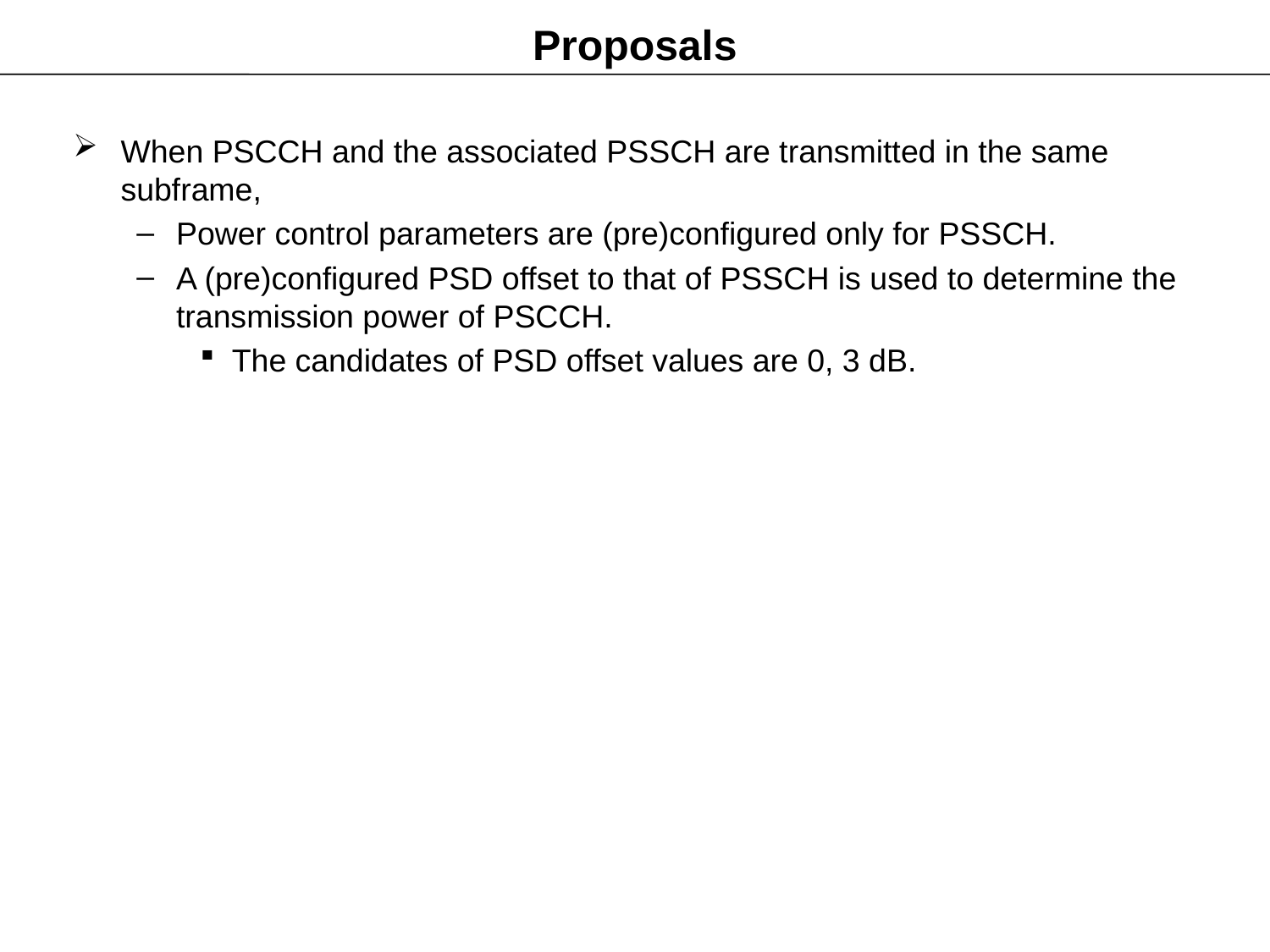

# Proposals
When PSCCH and the associated PSSCH are transmitted in the same subframe,
Power control parameters are (pre)configured only for PSSCH.
A (pre)configured PSD offset to that of PSSCH is used to determine the transmission power of PSCCH.
The candidates of PSD offset values are 0, 3 dB.